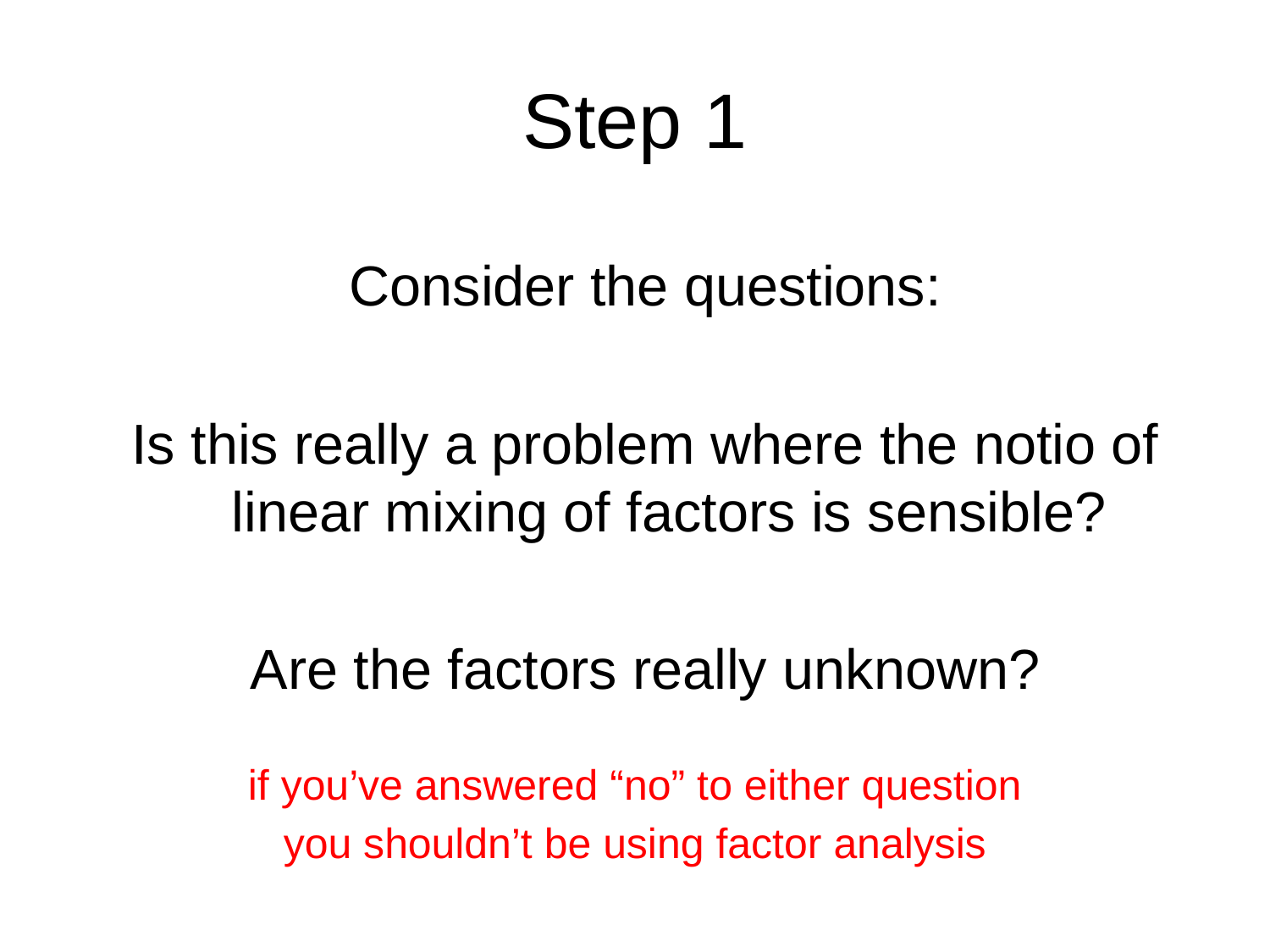

# Step 1
Consider the questions:

Is this really a problem where the notio of linear mixing of factors is sensible?

Are the factors really unknown?
if you’ve answered “no” to either question
you shouldn’t be using factor analysis